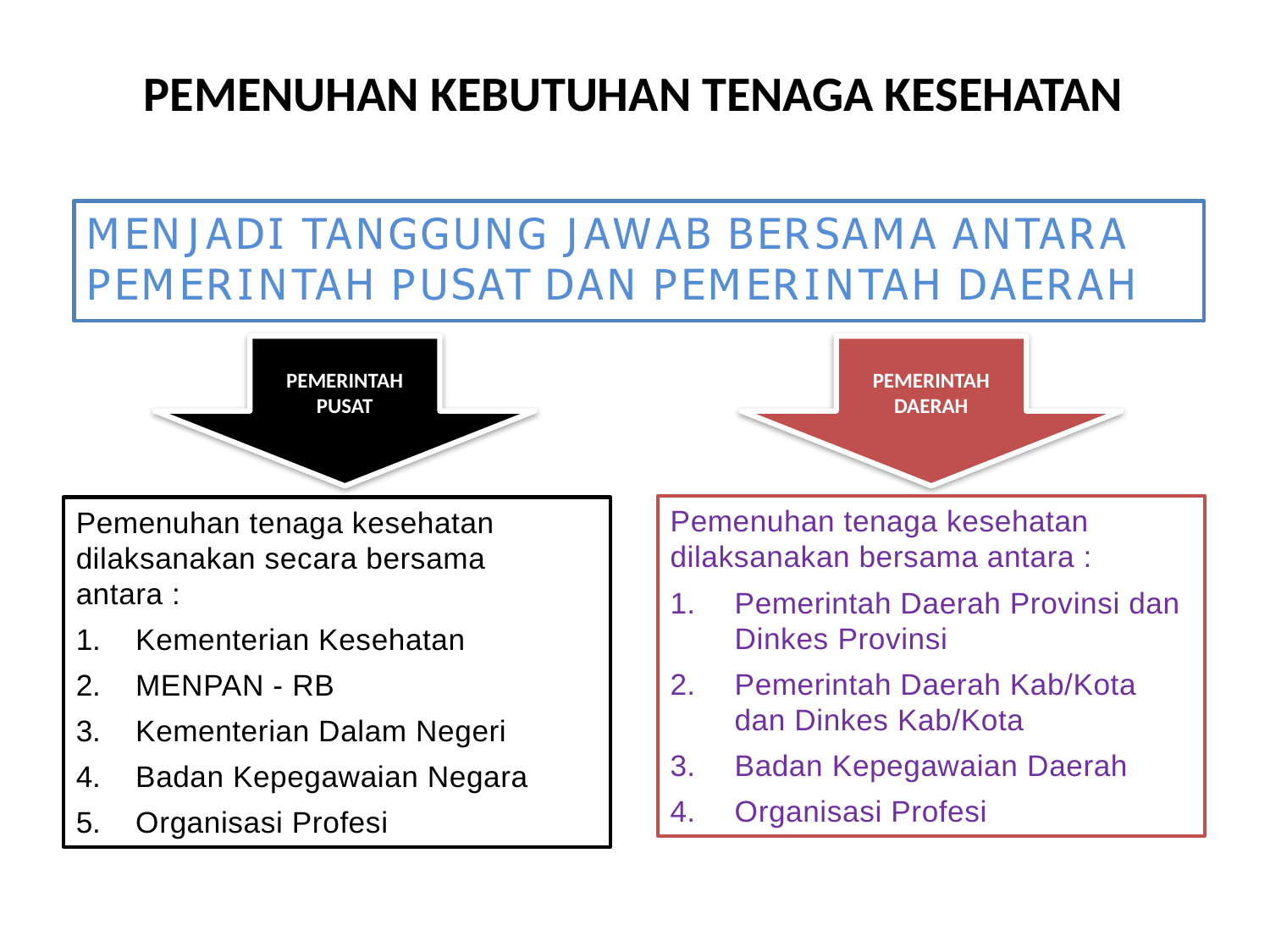

# PEMENUHAN KEBUTUHAN TENAGA KESEHATAN
MENJADI TANGGUNG JAWAB BERSAMA ANTARA PEMERINTAH PUSAT DAN PEMERINTAH DAERAH
PEMERINTAH
PUSAT
PEMERINTAH DAERAH
Pemenuhan tenaga kesehatan dilaksanakan bersama antara :
Pemerintah Daerah Provinsi dan Dinkes Provinsi
Pemerintah Daerah Kab/Kota dan Dinkes Kab/Kota
Badan Kepegawaian Daerah
Organisasi Profesi
Pemenuhan tenaga kesehatan dilaksanakan secara bersama antara :
Kementerian Kesehatan
MENPAN - RB
Kementerian Dalam Negeri
Badan Kepegawaian Negara
Organisasi Profesi